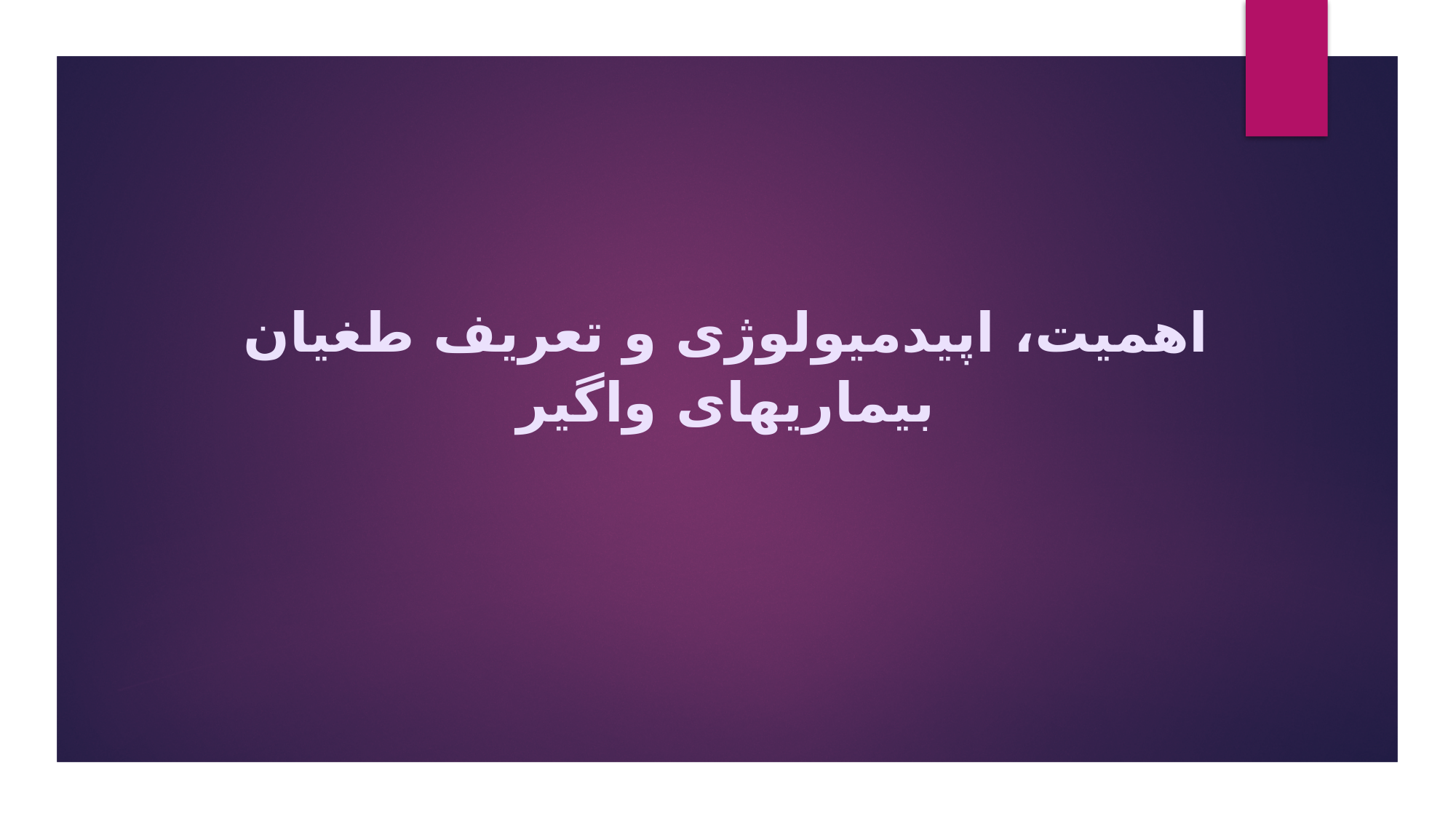

# اهمیت، اپیدمیولوژی و تعریف طغیان بیماریهای واگیر